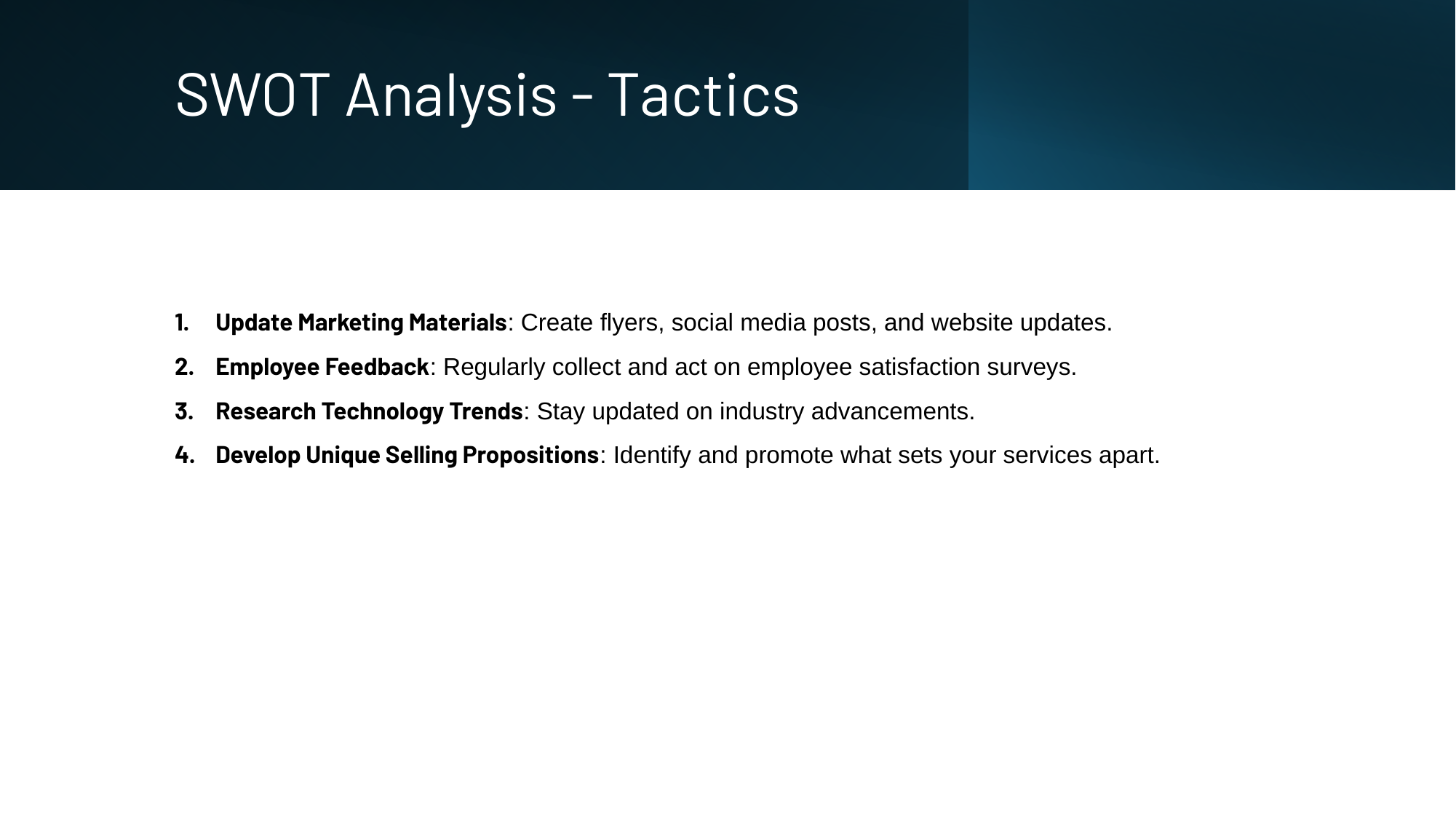

# SWOT Analysis - Tactics
Update Marketing Materials: Create flyers, social media posts, and website updates.
Employee Feedback: Regularly collect and act on employee satisfaction surveys.
Research Technology Trends: Stay updated on industry advancements.
Develop Unique Selling Propositions: Identify and promote what sets your services apart.